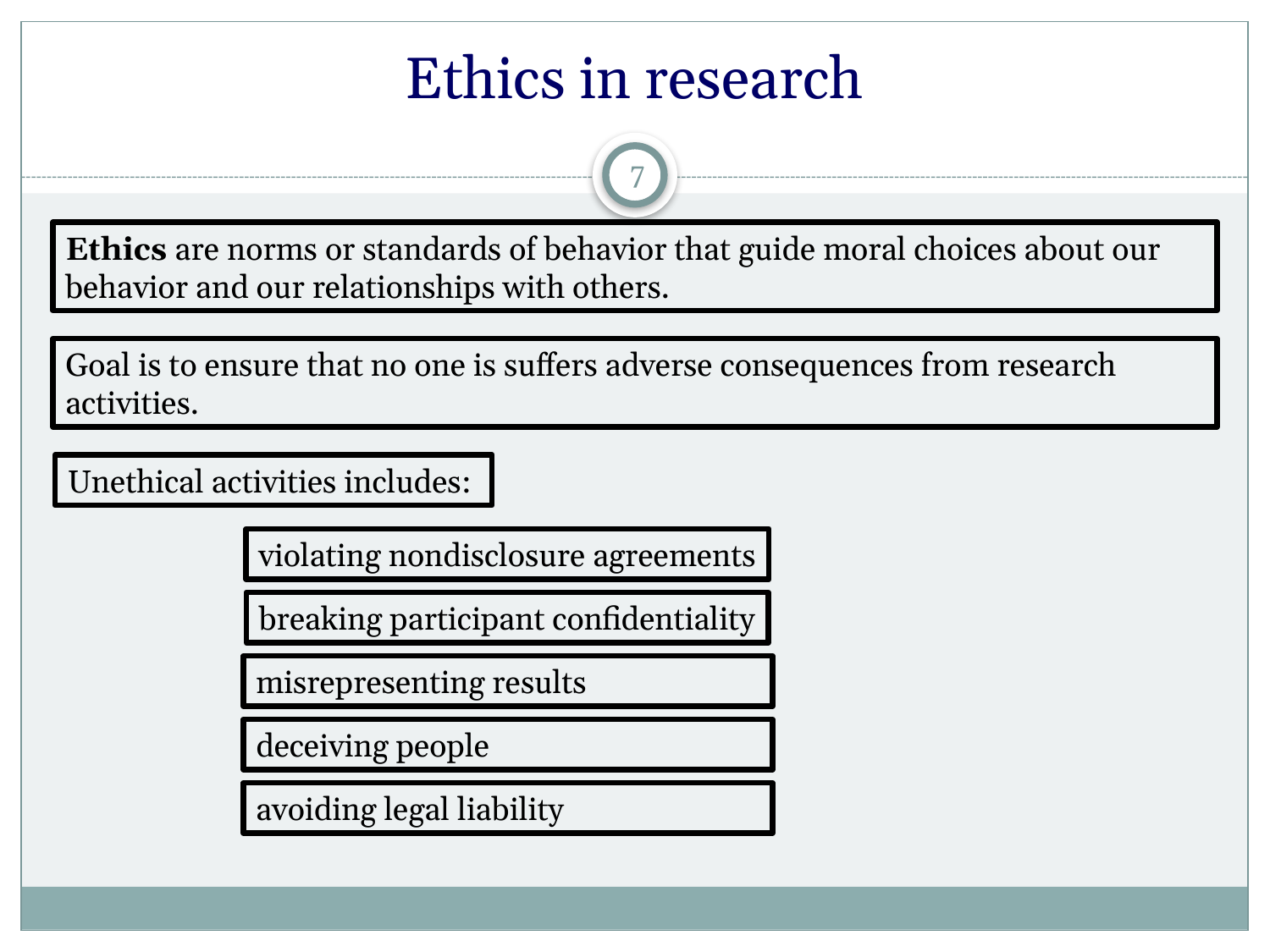

# Ethics in research
7
Ethics are norms or standards of behavior that guide moral choices about our behavior and our relationships with others.
Goal is to ensure that no one is suffers adverse consequences from research activities.
Unethical activities includes:
violating nondisclosure agreements
breaking participant confidentiality
misrepresenting results
deceiving people
avoiding legal liability